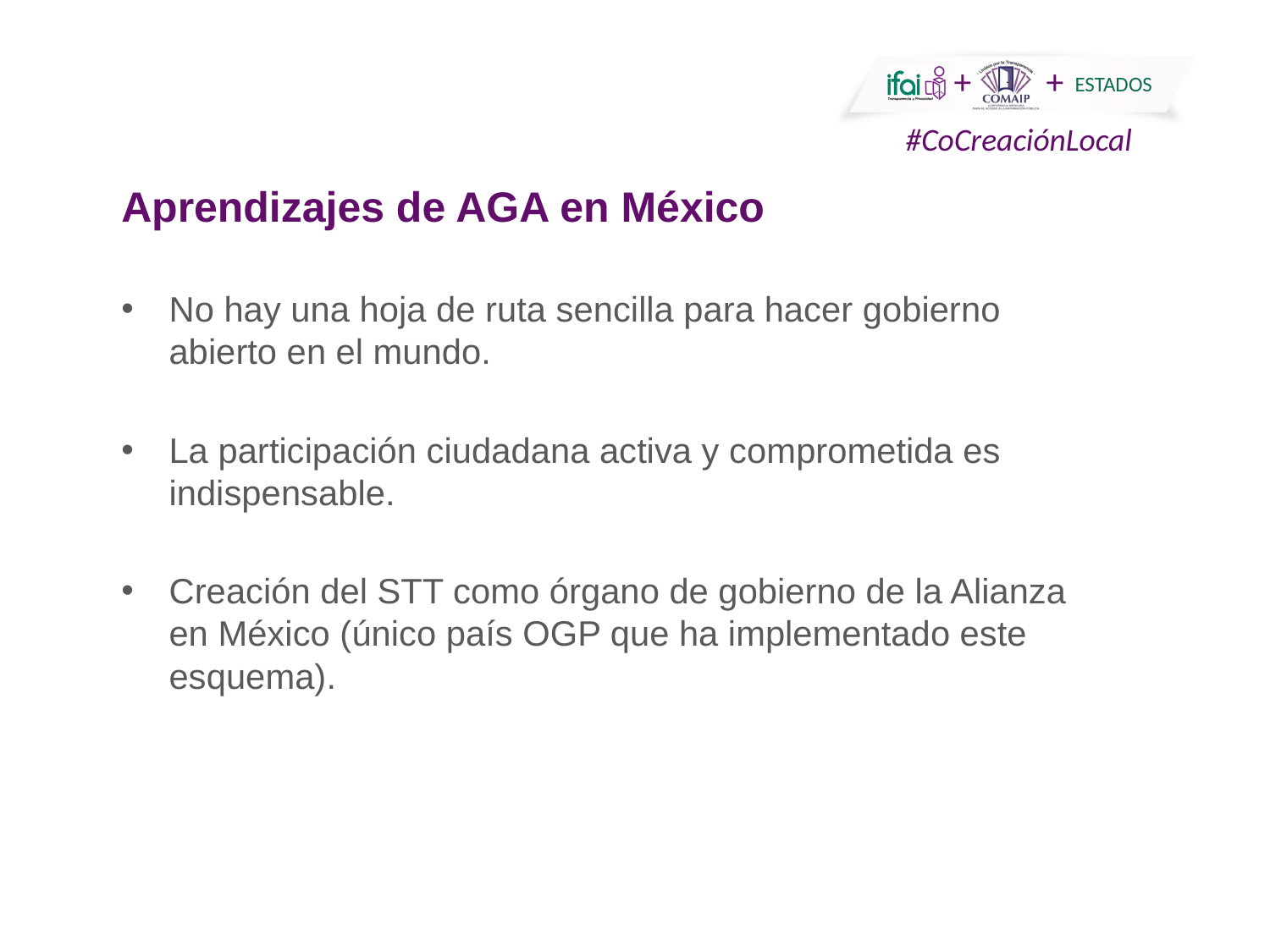

Aprendizajes de AGA en México
No hay una hoja de ruta sencilla para hacer gobierno abierto en el mundo.

La participación ciudadana activa y comprometida es indispensable.

Creación del STT como órgano de gobierno de la Alianza en México (único país OGP que ha implementado este esquema).